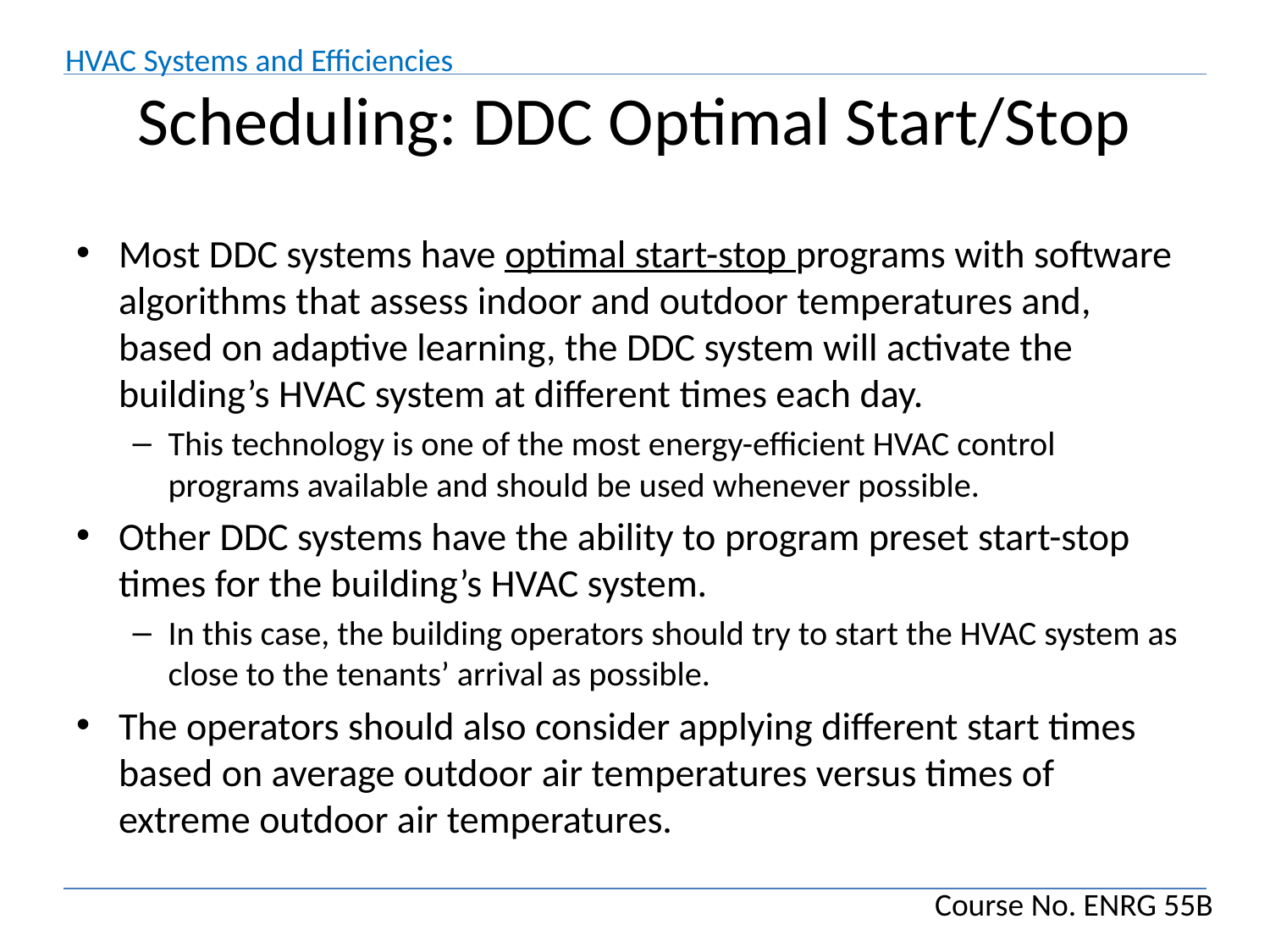

# Scheduling: DDC Optimal Start/Stop
Most DDC systems have optimal start-stop programs with software algorithms that assess indoor and outdoor temperatures and, based on adaptive learning, the DDC system will activate the building’s HVAC system at different times each day.
This technology is one of the most energy-efficient HVAC control programs available and should be used whenever possible.
Other DDC systems have the ability to program preset start-stop times for the building’s HVAC system.
In this case, the building operators should try to start the HVAC system as close to the tenants’ arrival as possible.
The operators should also consider applying different start times based on average outdoor air temperatures versus times of extreme outdoor air temperatures.